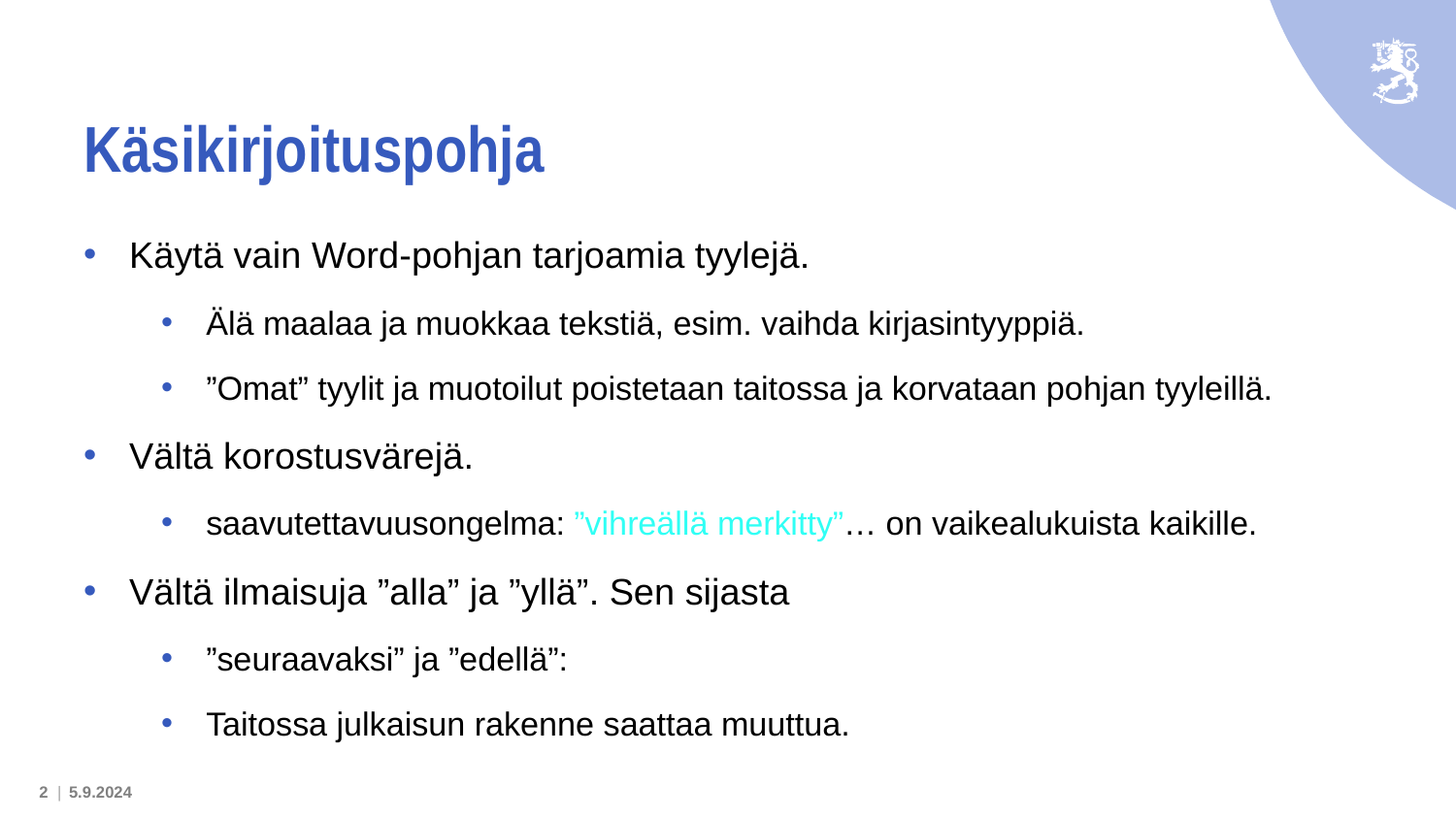

# Käsikirjoituspohja
Käytä vain Word-pohjan tarjoamia tyylejä.
Älä maalaa ja muokkaa tekstiä, esim. vaihda kirjasintyyppiä.
”Omat” tyylit ja muotoilut poistetaan taitossa ja korvataan pohjan tyyleillä.
Vältä korostusvärejä.
saavutettavuusongelma: ”vihreällä merkitty”… on vaikealukuista kaikille.
Vältä ilmaisuja ”alla” ja ”yllä”. Sen sijasta
”seuraavaksi” ja ”edellä”:
Taitossa julkaisun rakenne saattaa muuttua.
2  |
5.9.2024